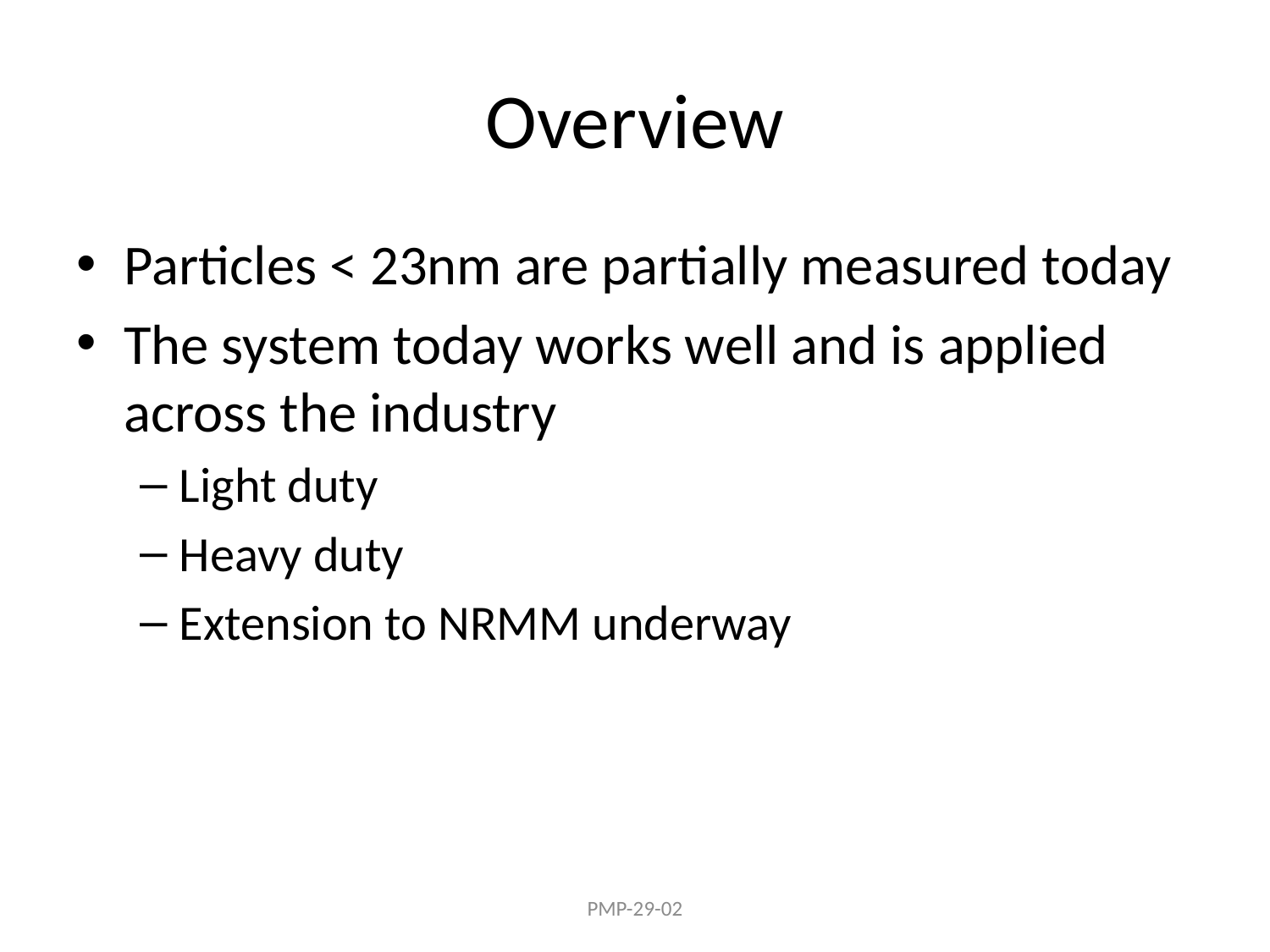

# Overview
Particles < 23nm are partially measured today
The system today works well and is applied across the industry
Light duty
Heavy duty
Extension to NRMM underway
PMP-29-02